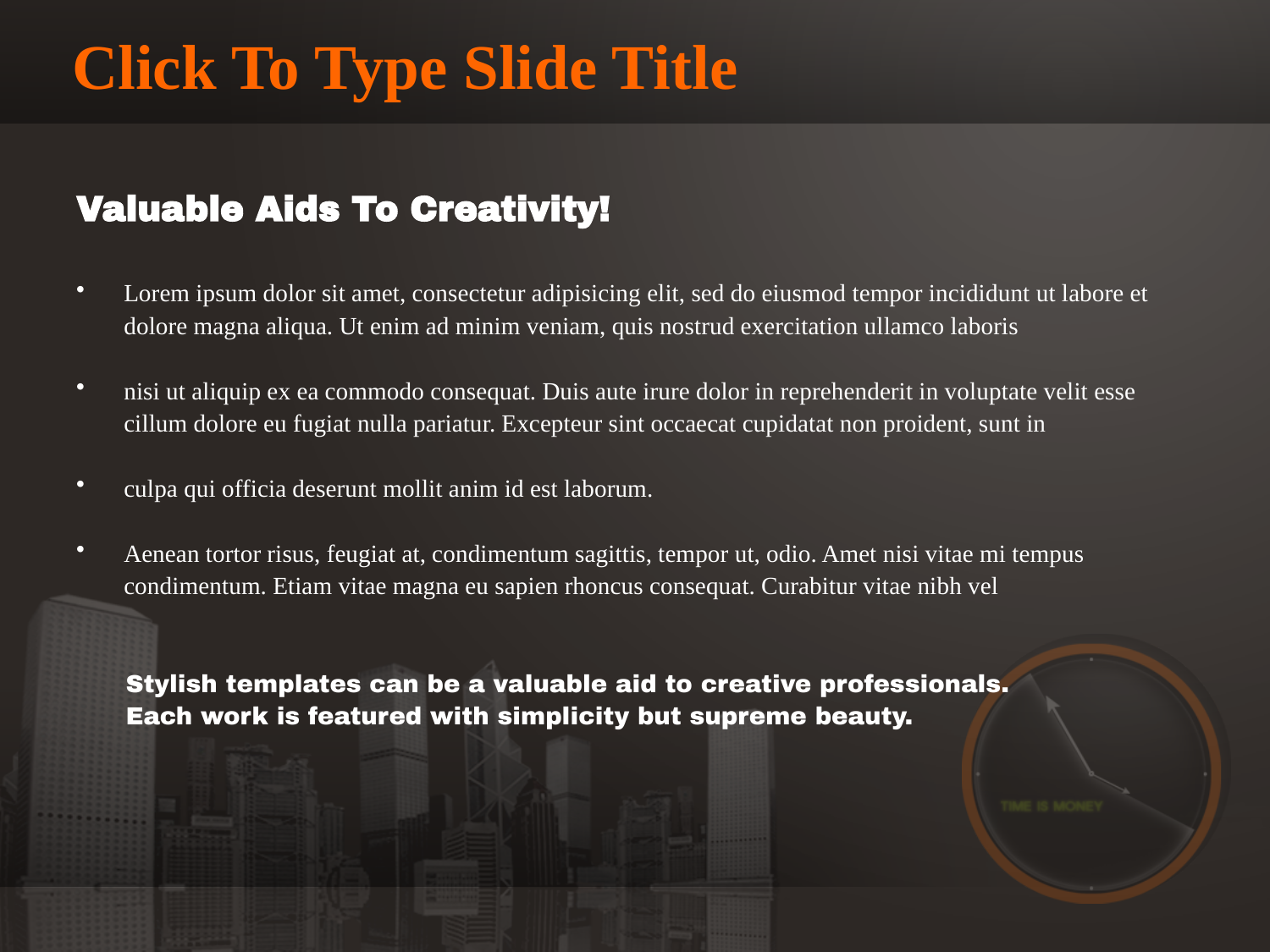

# Click To Type Slide Title

Valuable Aids To Creativity!

Lorem ipsum dolor sit amet, consectetur adipisicing elit, sed do eiusmod tempor incididunt ut labore et dolore magna aliqua. Ut enim ad minim veniam, quis nostrud exercitation ullamco laboris

nisi ut aliquip ex ea commodo consequat. Duis aute irure dolor in reprehenderit in voluptate velit esse cillum dolore eu fugiat nulla pariatur. Excepteur sint occaecat cupidatat non proident, sunt in

culpa qui officia deserunt mollit anim id est laborum.

Aenean tortor risus, feugiat at, condimentum sagittis, tempor ut, odio. Amet nisi vitae mi tempus condimentum. Etiam vitae magna eu sapien rhoncus consequat. Curabitur vitae nibh vel

      Stylish templates can be a valuable aid to creative professionals.
      Each work is featured with simplicity but supreme beauty.